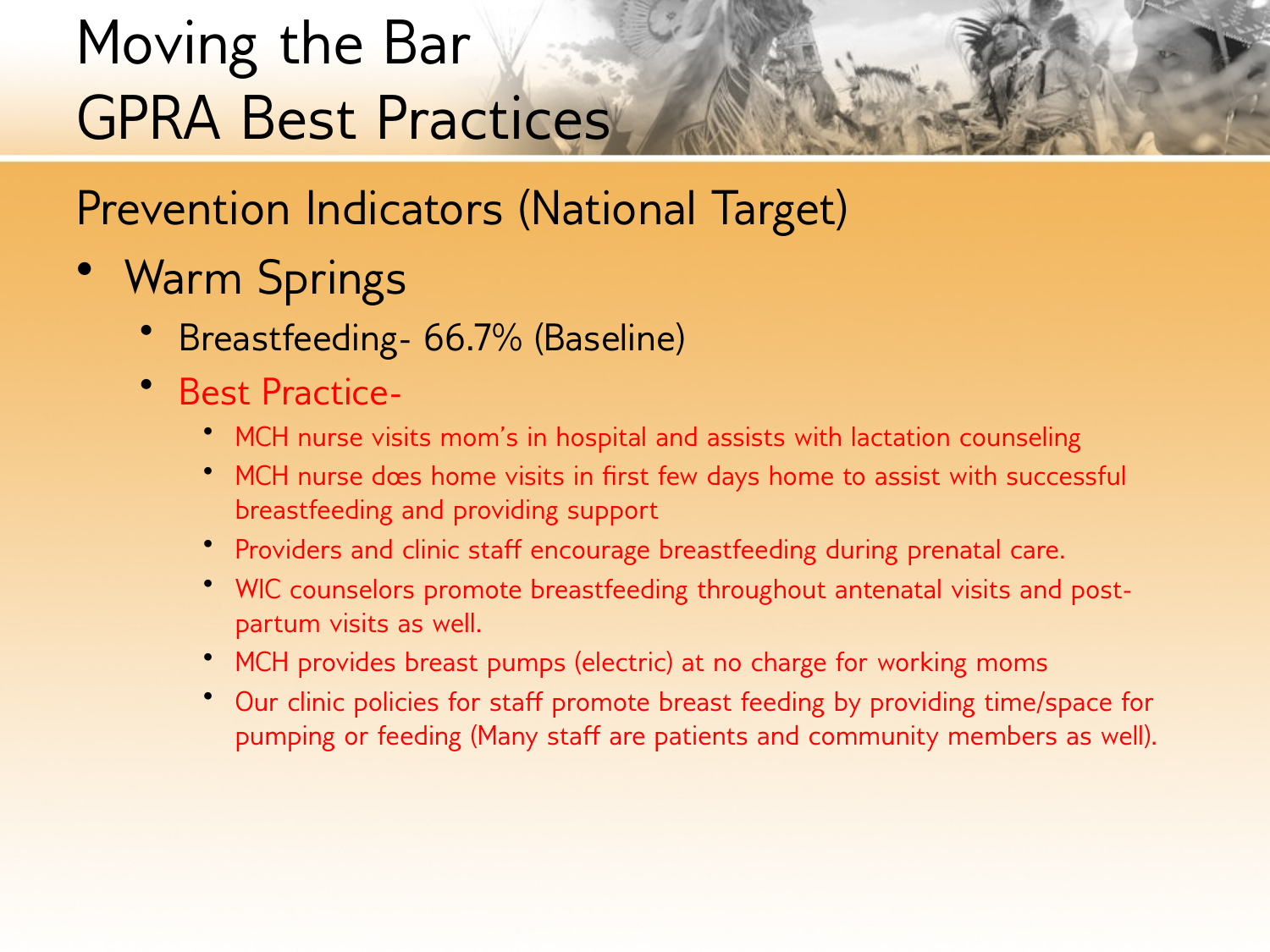

# Moving the Bar GPRA Best Practices
Prevention Indicators (National Target)
Warm Springs
Breastfeeding- 66.7% (Baseline)
Best Practice-
MCH nurse visits mom’s in hospital and assists with lactation counseling
MCH nurse does home visits in first few days home to assist with successful breastfeeding and providing support
Providers and clinic staff encourage breastfeeding during prenatal care.
WIC counselors promote breastfeeding throughout antenatal visits and post-partum visits as well.
MCH provides breast pumps (electric) at no charge for working moms
Our clinic policies for staff promote breast feeding by providing time/space for pumping or feeding (Many staff are patients and community members as well).